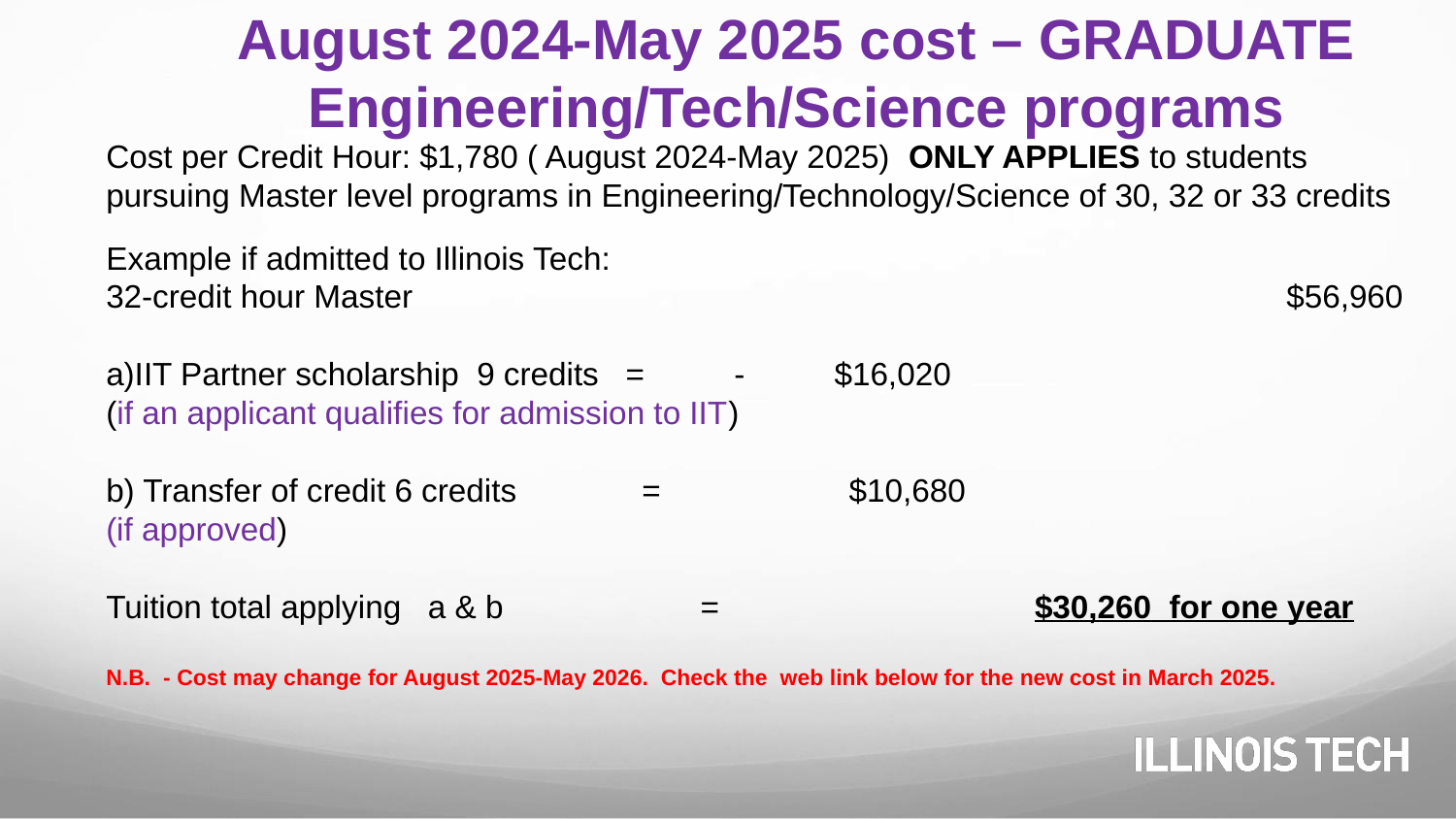

# August 2024-May 2025 cost – GRADUATE Engineering/Tech/Science programs
Cost per Credit Hour: $1,780 ( August 2024-May 2025)  ONLY APPLIES to students pursuing Master level programs in Engineering/Technology/Science of 30, 32 or 33 credits
Example if admitted to Illinois Tech:
32-credit hour Master					                  $56,960

a)IIT Partner scholarship  9 credits   =          -          $16,020
(if an applicant qualifies for admission to IIT)

b) Transfer of credit 6 credits              =                     $10,680
(if approved)

Tuition total applying   a & b                      =                                   $30,260  for one year

N.B.  - Cost may change for August 2025-May 2026.  Check the  web link below for the new cost in March 2025.